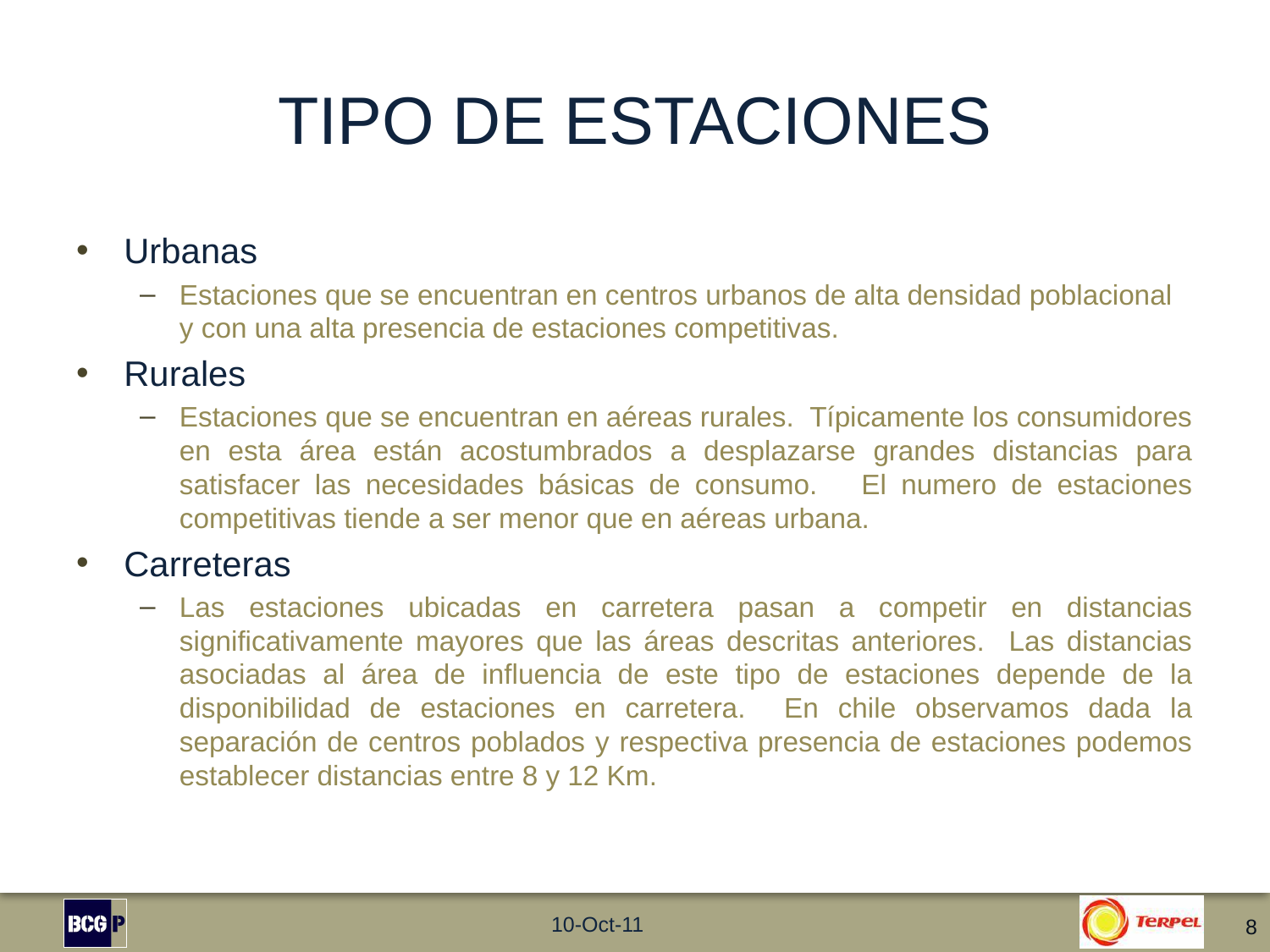

# Tipo de estaciones
Urbanas
Estaciones que se encuentran en centros urbanos de alta densidad poblacional y con una alta presencia de estaciones competitivas.
Rurales
Estaciones que se encuentran en aéreas rurales.  Típicamente los consumidores en esta área están acostumbrados a desplazarse grandes distancias para satisfacer las necesidades básicas de consumo.   El numero de estaciones competitivas tiende a ser menor que en aéreas urbana.
Carreteras
Las estaciones ubicadas en carretera pasan a competir en distancias significativamente mayores que las áreas descritas anteriores.  Las distancias asociadas al área de influencia de este tipo de estaciones depende de la disponibilidad de estaciones en carretera.  En chile observamos dada la separación de centros poblados y respectiva presencia de estaciones podemos establecer distancias entre 8 y 12 Km.
8
10-Oct-11